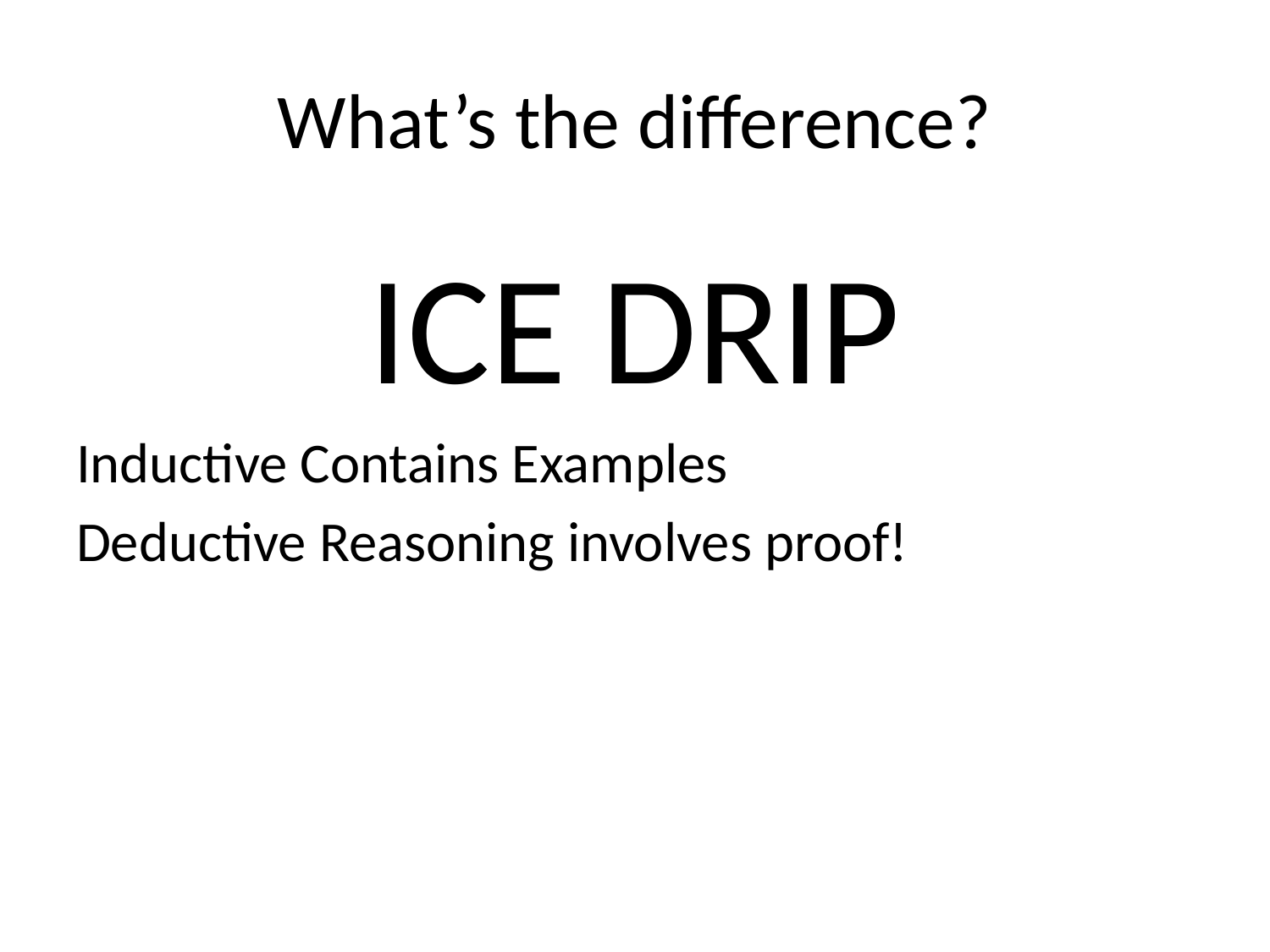

# What’s the difference?
ICE DRIP
Inductive Contains Examples
Deductive Reasoning involves proof!